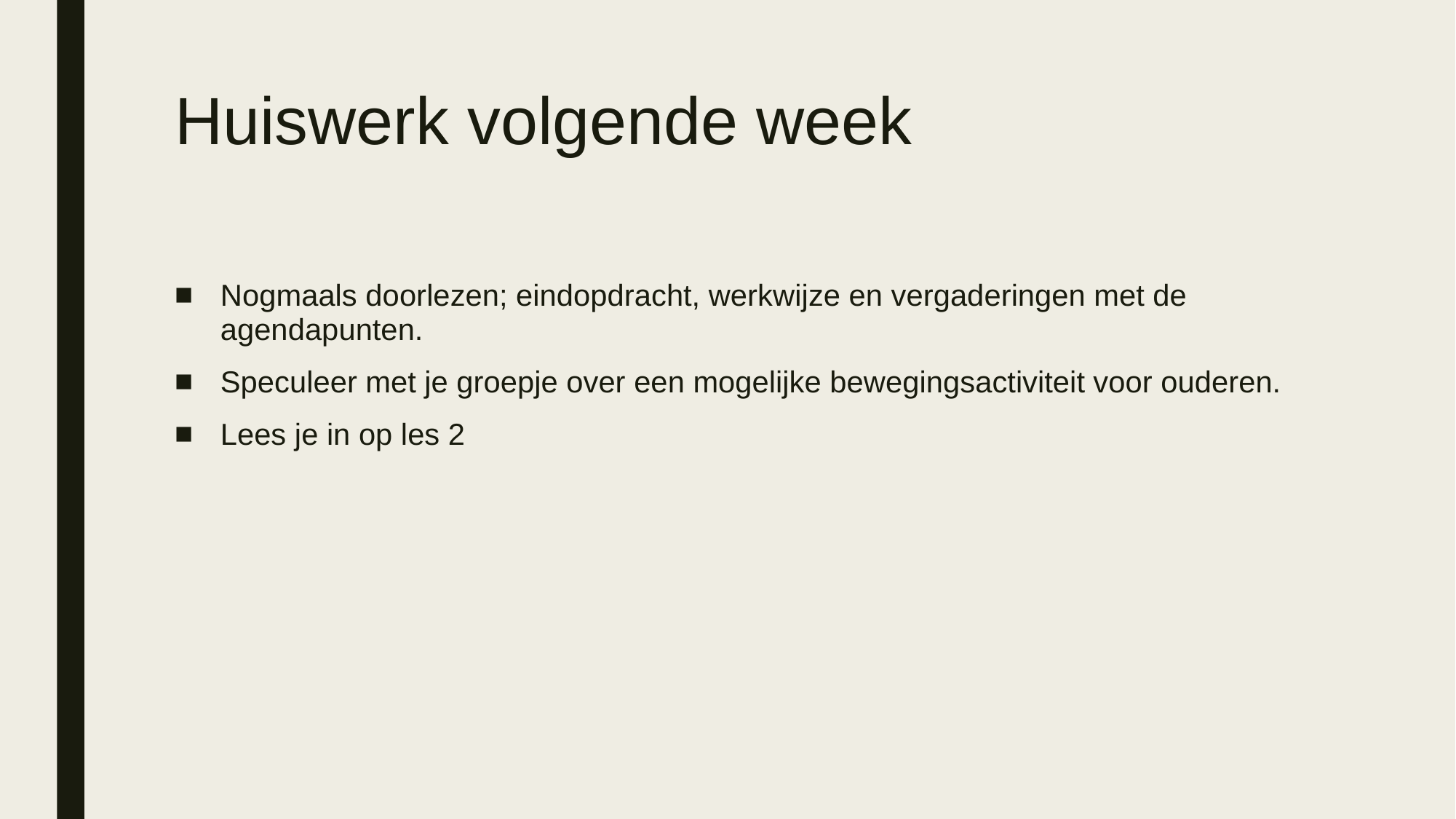

# Huiswerk volgende week
Nogmaals doorlezen; eindopdracht, werkwijze en vergaderingen met de agendapunten.
Speculeer met je groepje over een mogelijke bewegingsactiviteit voor ouderen.
Lees je in op les 2